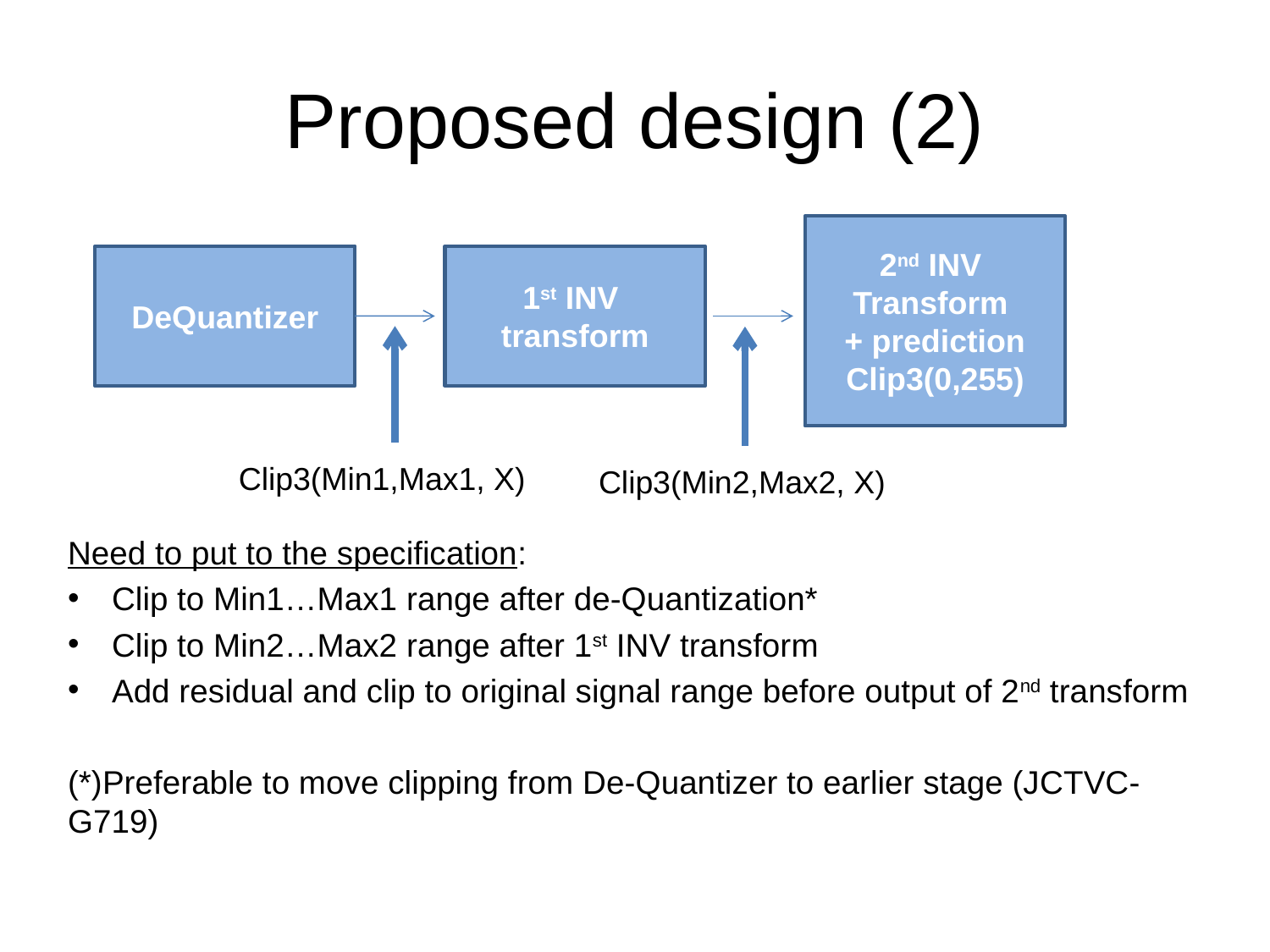

# Proposed design (2)
2nd INV
Transform
+ prediction
Clip3(0,255)
DeQuantizer
1st INV
transform
Clip3(Min1,Max1, X)
Clip3(Min2,Max2, X)
Need to put to the specification:
Clip to Min1…Max1 range after de-Quantization*
Clip to Min2…Max2 range after 1st INV transform
Add residual and clip to original signal range before output of 2nd transform

(*)Preferable to move clipping from De-Quantizer to earlier stage (JCTVC-G719)